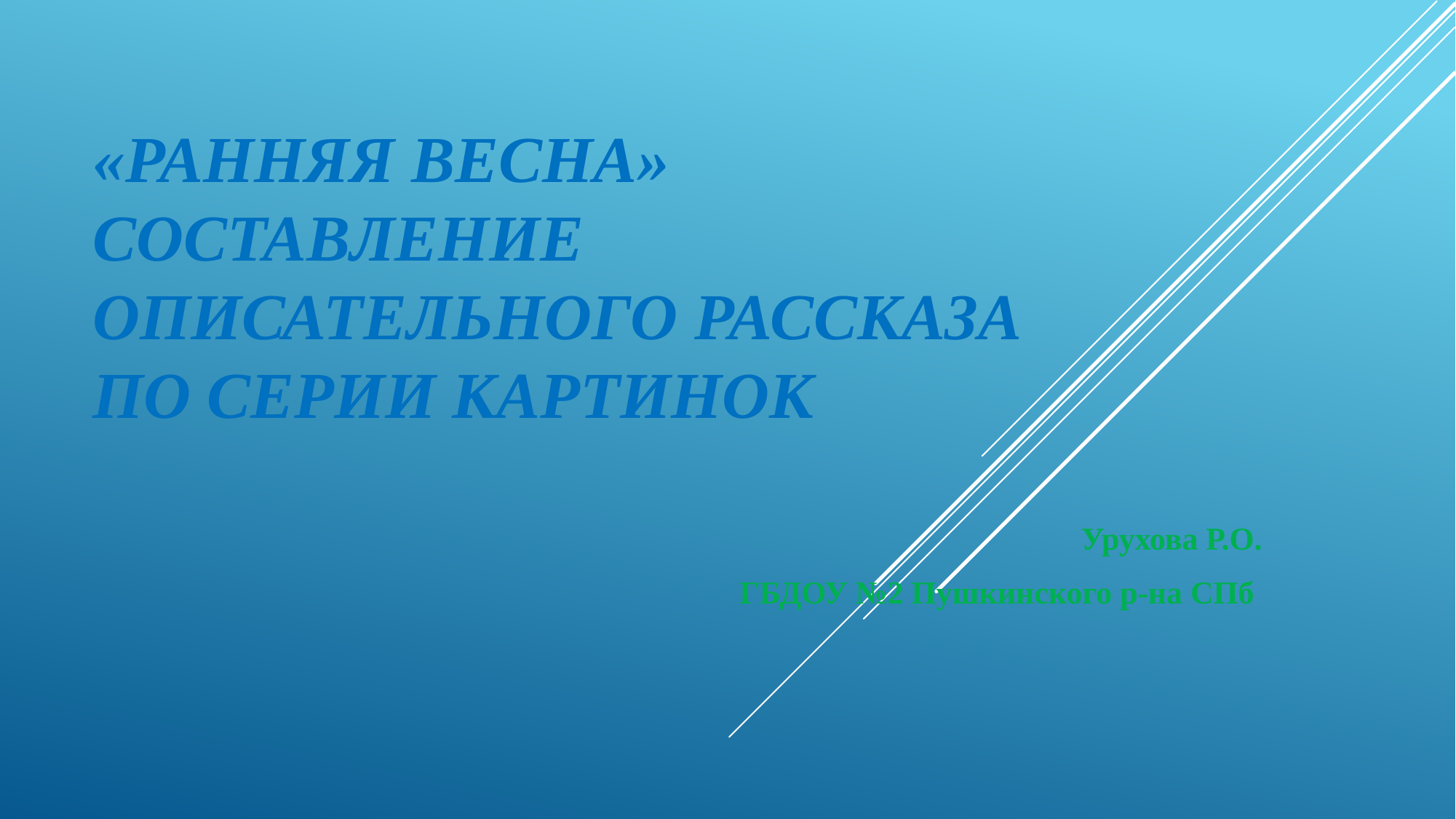

# «Ранняя весна» составление описательного рассказа по серии картинок
Урухова Р.О.
ГБДОУ №2 Пушкинского р-на СПб